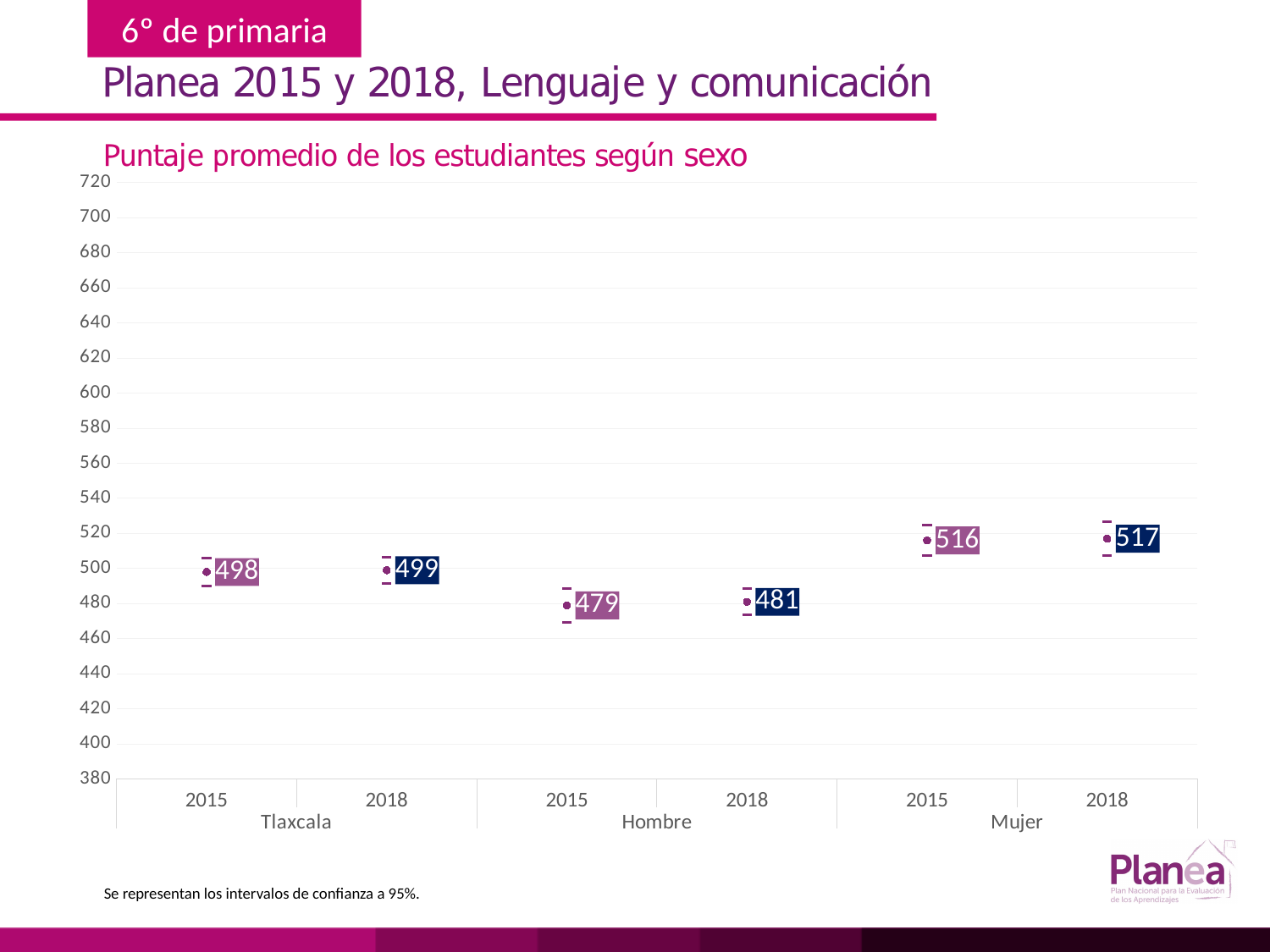

Planea 2015 y 2018, Lenguaje y comunicación

Puntaje promedio de los estudiantes según sexo

### Chart

| Category |  |  |  |
|---|---|---|---|
| 2015 | 490.239 | 505.761 | 498.0 |
| 2018 | 491.438 | 506.562 | 499.0 |
| 2015 | 469.448 | 488.552 | 479.0 |
| 2018 | 473.438 | 488.562 | 481.0 |
| 2015 | 507.244 | 524.756 | 516.0 |
| 2018 | 507.448 | 526.552 | 517.0 |
Se representan los intervalos de confianza a 95%.